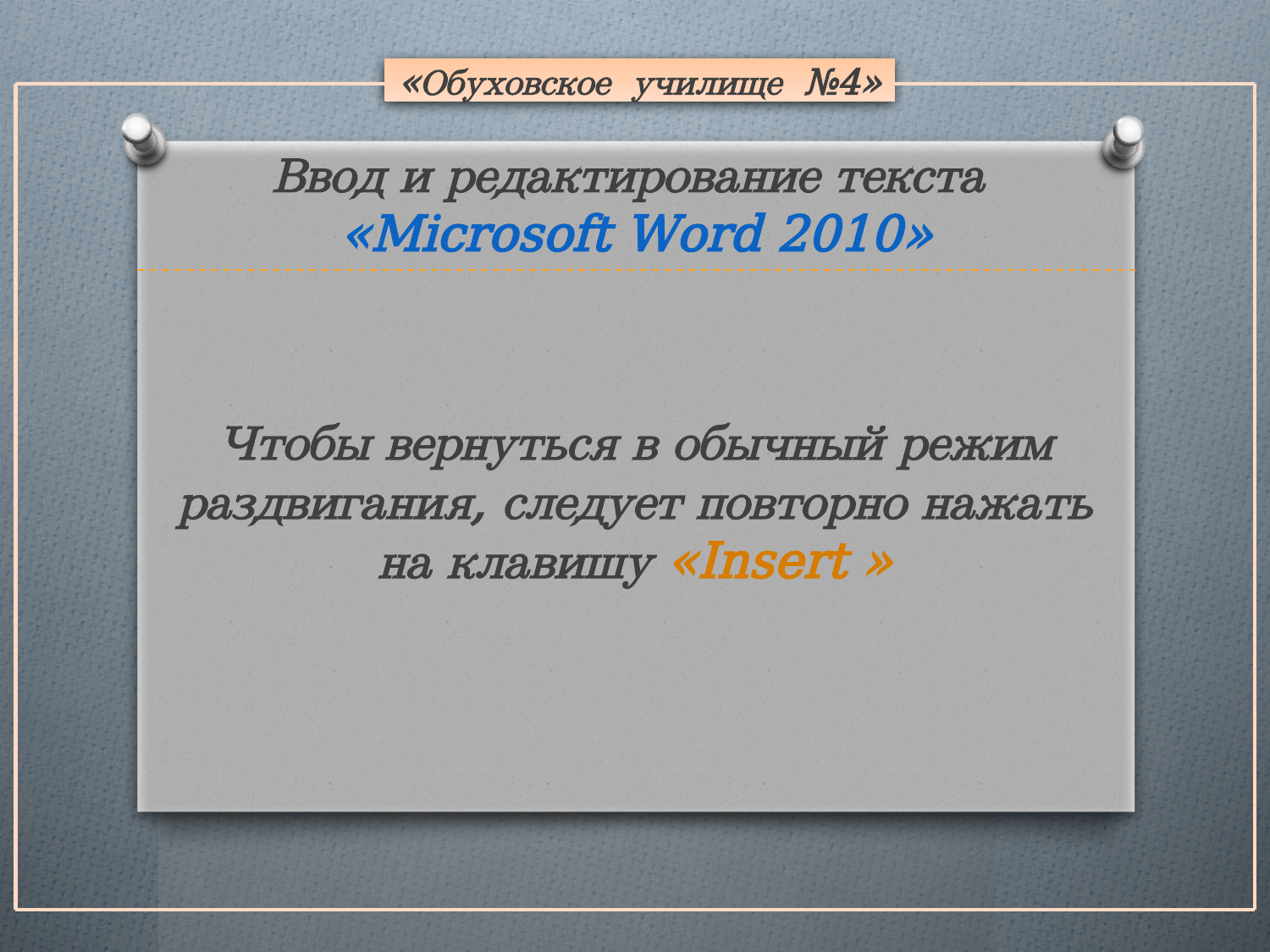

«Обуховское  училище  №4»
Ввод и редактирование текста
«Microsoft Word 2010»
Чтобы вернуться в обычный режим раздвигания, следует повторно нажать на клавишу «Insert »